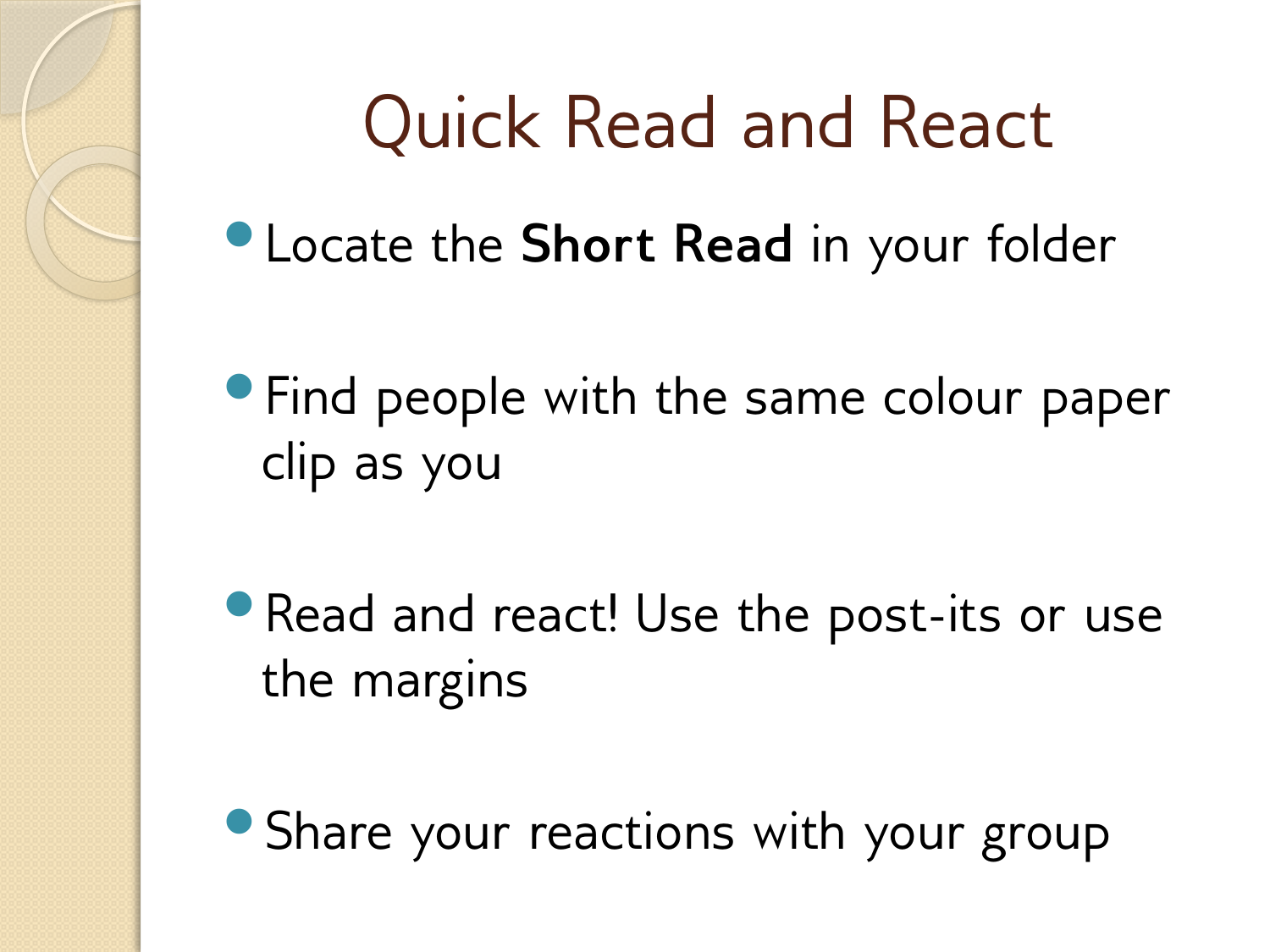

# Quick Read and React
Locate the Short Read in your folder

Find people with the same colour paper clip as you

Read and react! Use the post-its or use the margins

Share your reactions with your group